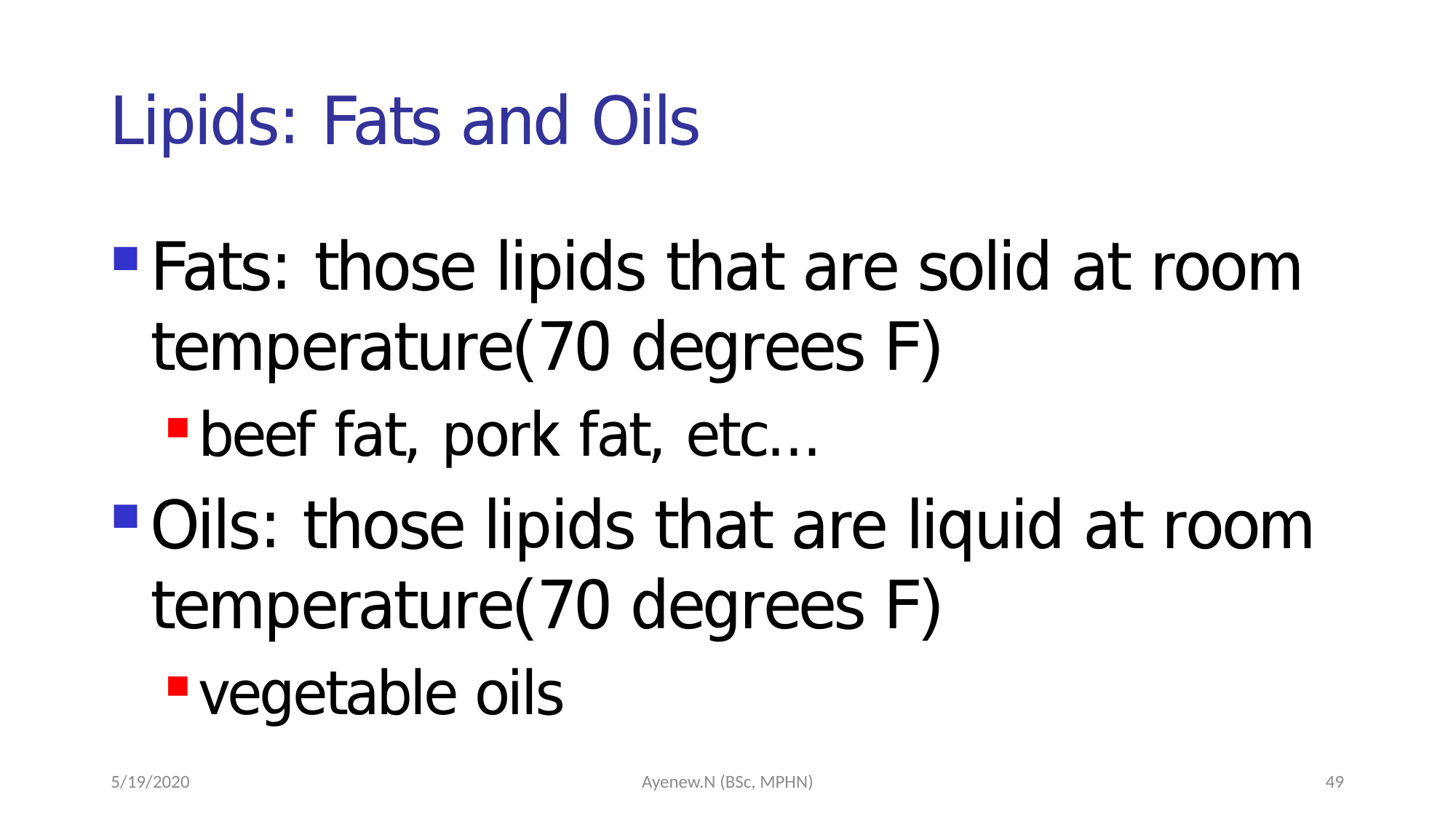

# Lipids: Fats and Oils
Fats: those lipids that are solid at room temperature(70 degrees F)
beef fat, pork fat, etc...
Oils: those lipids that are liquid at room temperature(70 degrees F)
vegetable oils

5/19/2020
Ayenew.N (BSc, MPHN)
49